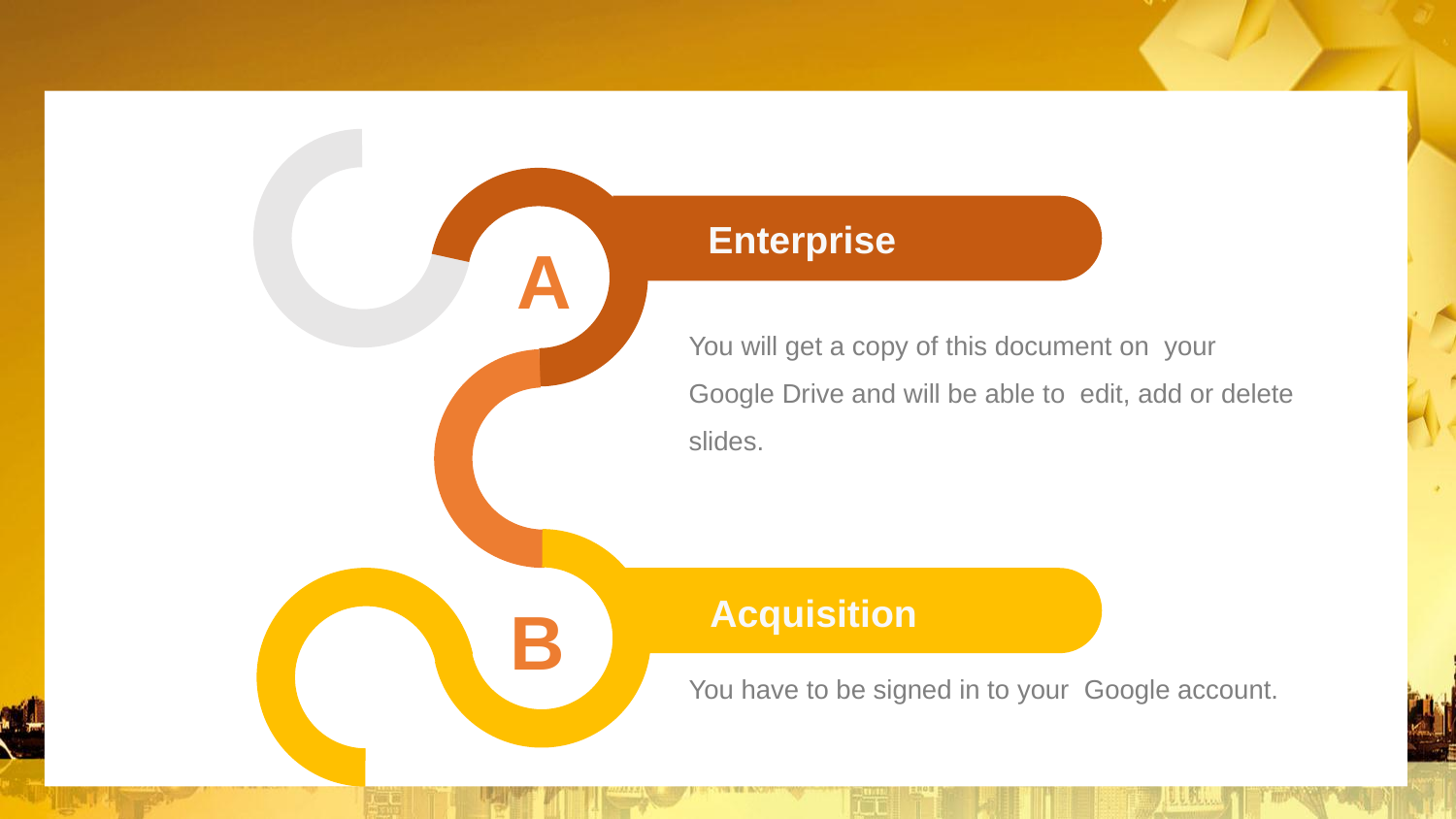

#

Enterprise
A
You will get a copy of this document on  your Google Drive and will be able to  edit, add or delete slides.

Acquisition
B
You have to be signed in to your  Google account.